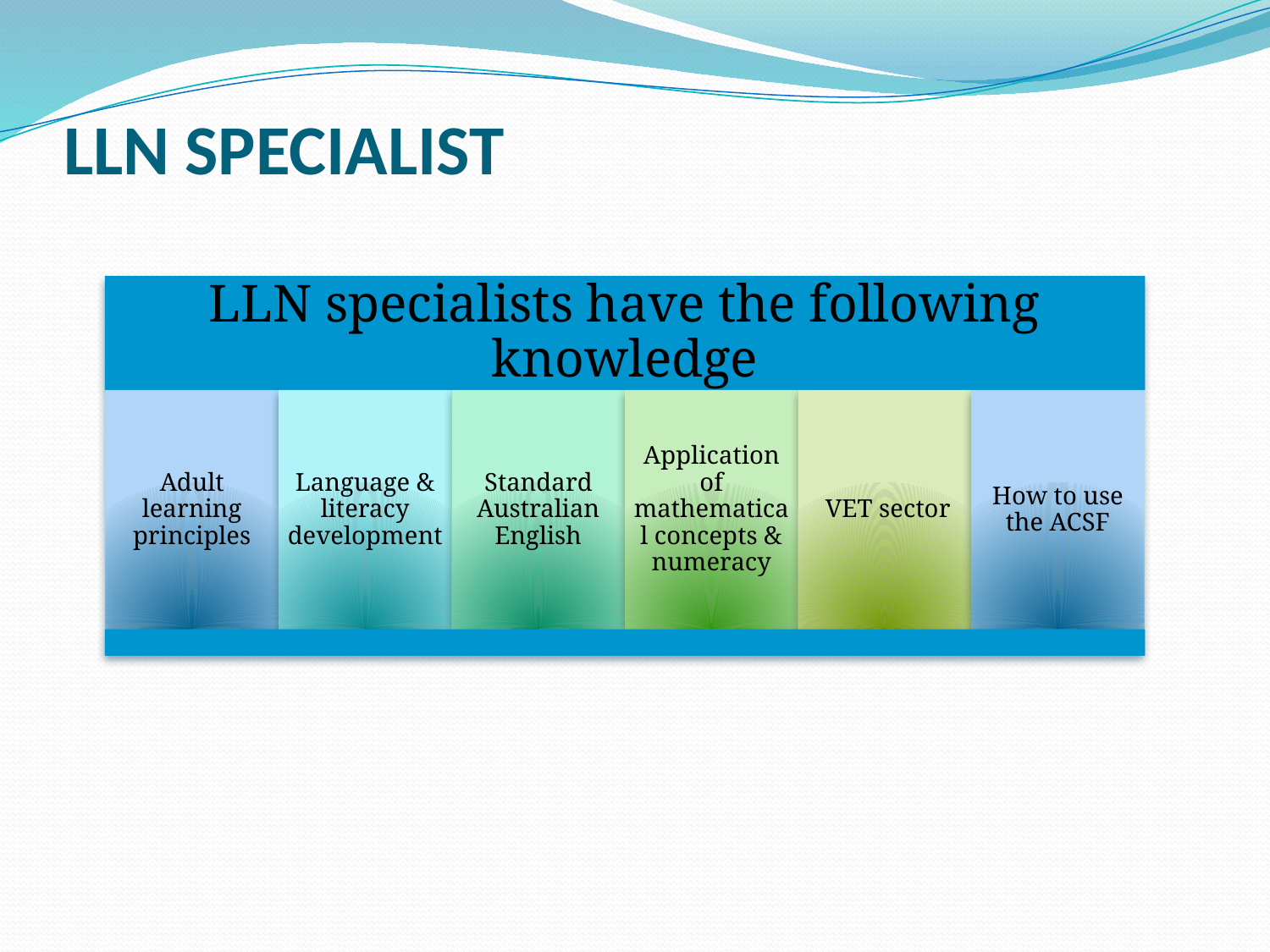

# LLN Specialist
LLN specialists have the following knowledge
Adult learning principles
Language & literacy development
Standard Australian English
Application of mathematical concepts & numeracy
 VET sector
How to use the ACSF